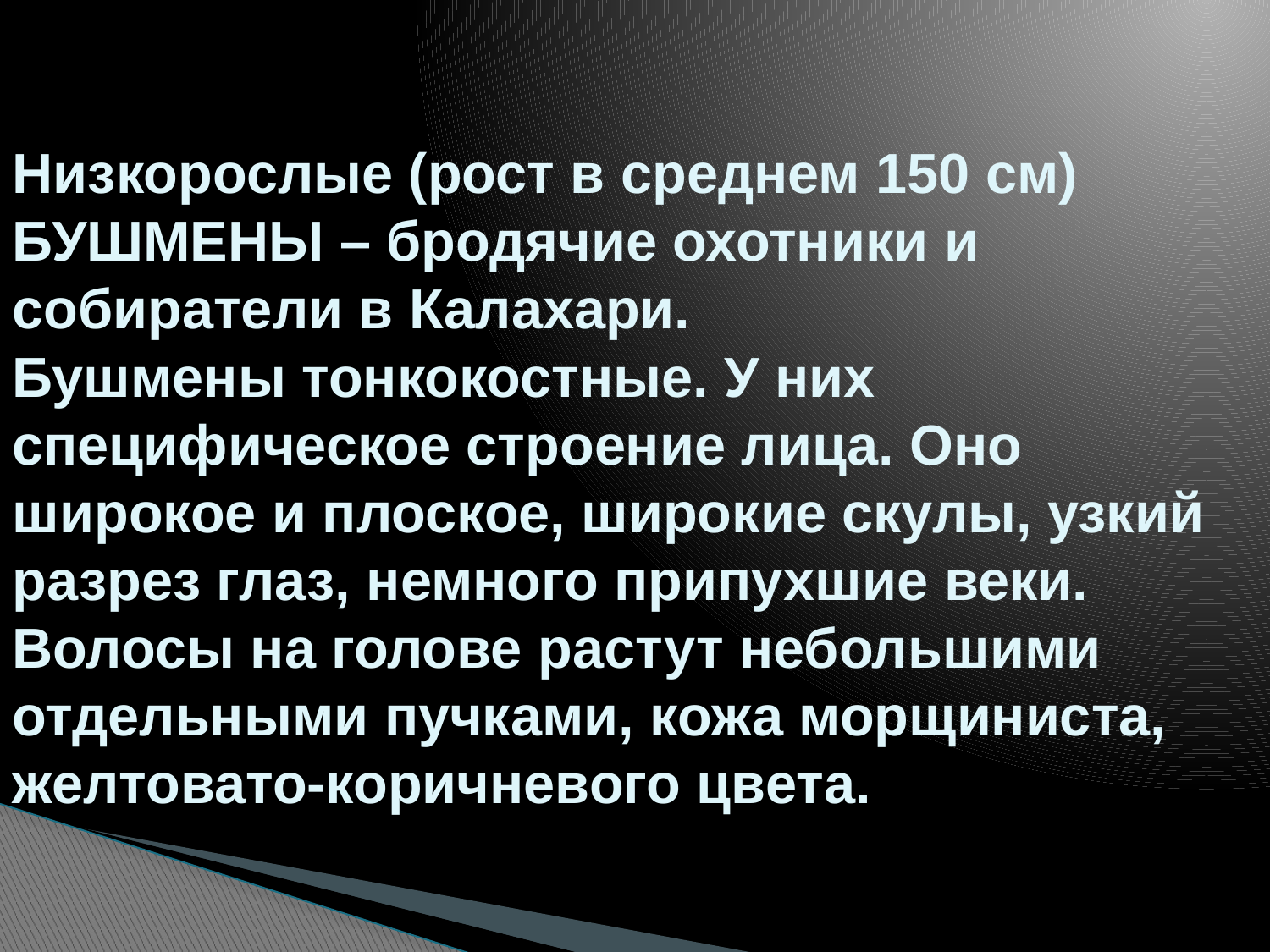

# Низкорослые (рост в среднем 150 см) БУШМЕНЫ – бродячие охотники и собиратели в Калахари. Бушмены тонкокостные. У них специфическое строение лица. Оно широкое и плоское, широкие скулы, узкий разрез глаз, немного припухшие веки. Волосы на голове растут небольшими отдельными пучками, кожа морщиниста, желтовато-коричневого цвета.